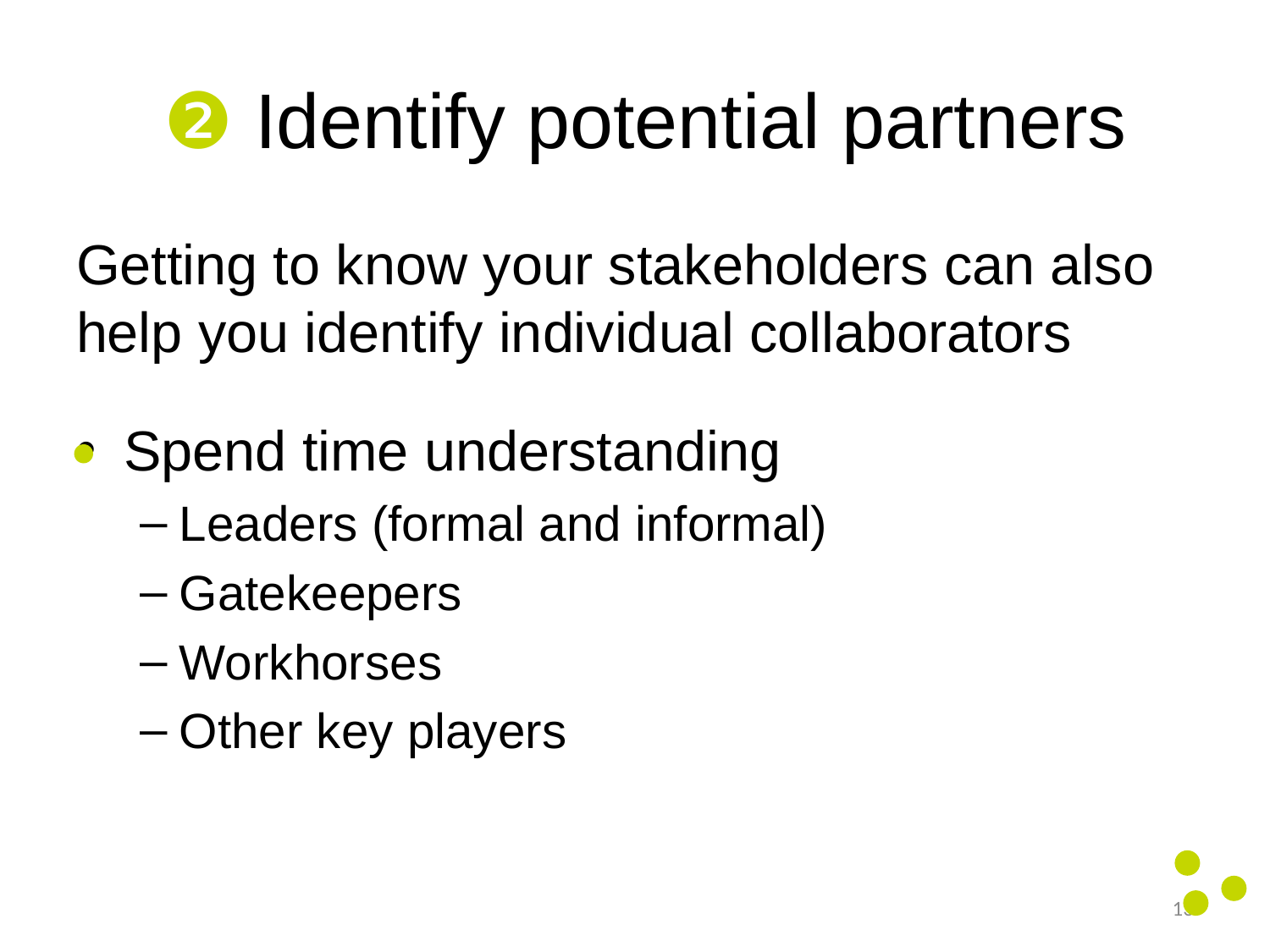

# ❷ Identify potential partners
Getting to know your stakeholders can also help you identify individual collaborators

Spend time understanding
Leaders (formal and informal)
Gatekeepers
Workhorses
Other key players

13